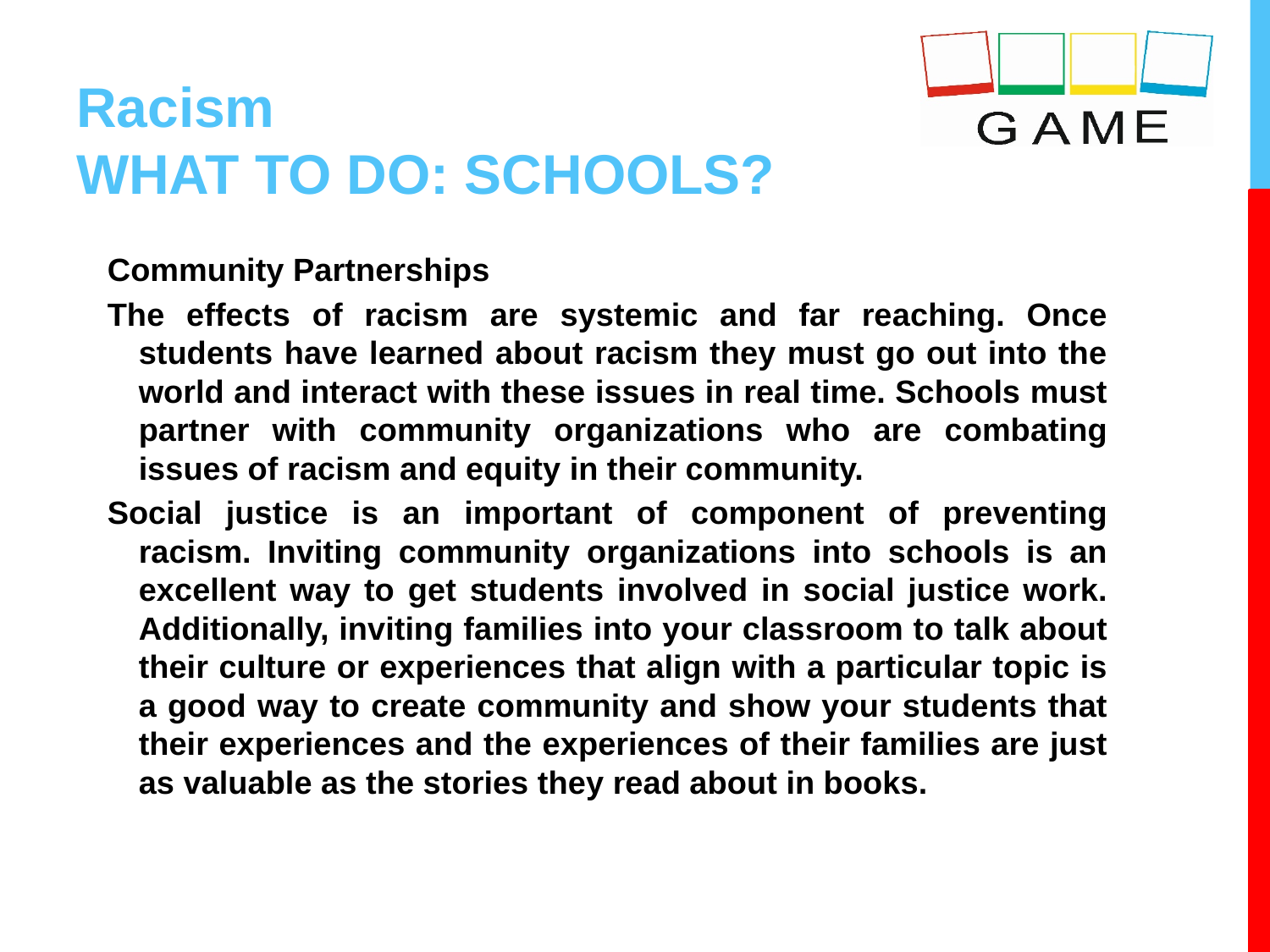

# Racism WHAT TO DO: SCHOOLS?
Community Partnerships
The effects of racism are systemic and far reaching. Once students have learned about racism they must go out into the world and interact with these issues in real time. Schools must partner with community organizations who are combating issues of racism and equity in their community.
Social justice is an important of component of preventing racism. Inviting community organizations into schools is an excellent way to get students involved in social justice work. Additionally, inviting families into your classroom to talk about their culture or experiences that align with a particular topic is a good way to create community and show your students that their experiences and the experiences of their families are just as valuable as the stories they read about in books.